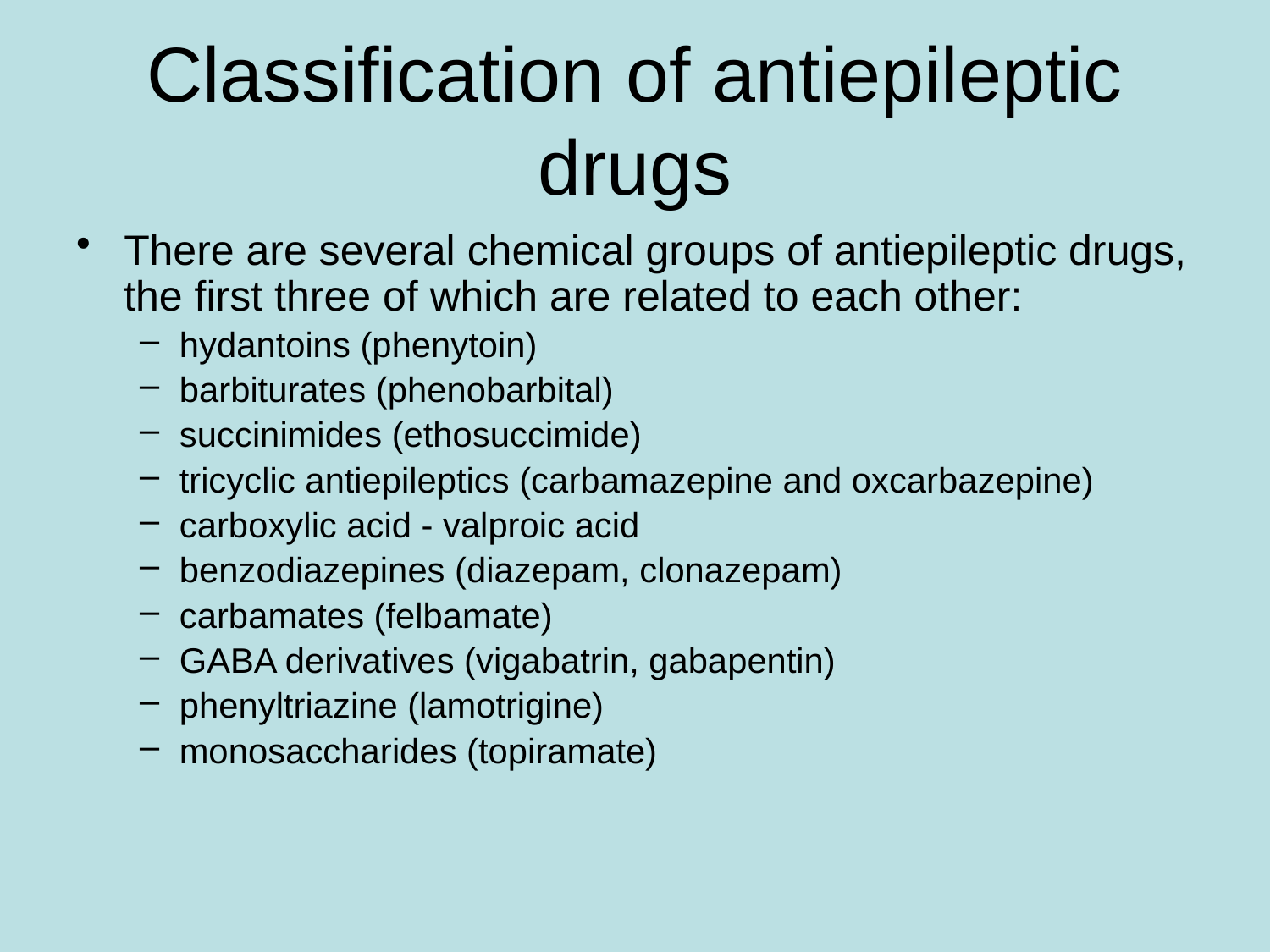

# Classification of antiepileptic drugs
There are several chemical groups of antiepileptic drugs, the first three of which are related to each other:
hydantoins (phenytoin)
barbiturates (phenobarbital)
succinimides (ethosuccimide)
tricyclic antiepileptics (carbamazepine and oxcarbazepine)
carboxylic acid - valproic acid
benzodiazepines (diazepam, clonazepam)
carbamates (felbamate)
GABA derivatives (vigabatrin, gabapentin)
phenyltriazine (lamotrigine)
monosaccharides (topiramate)